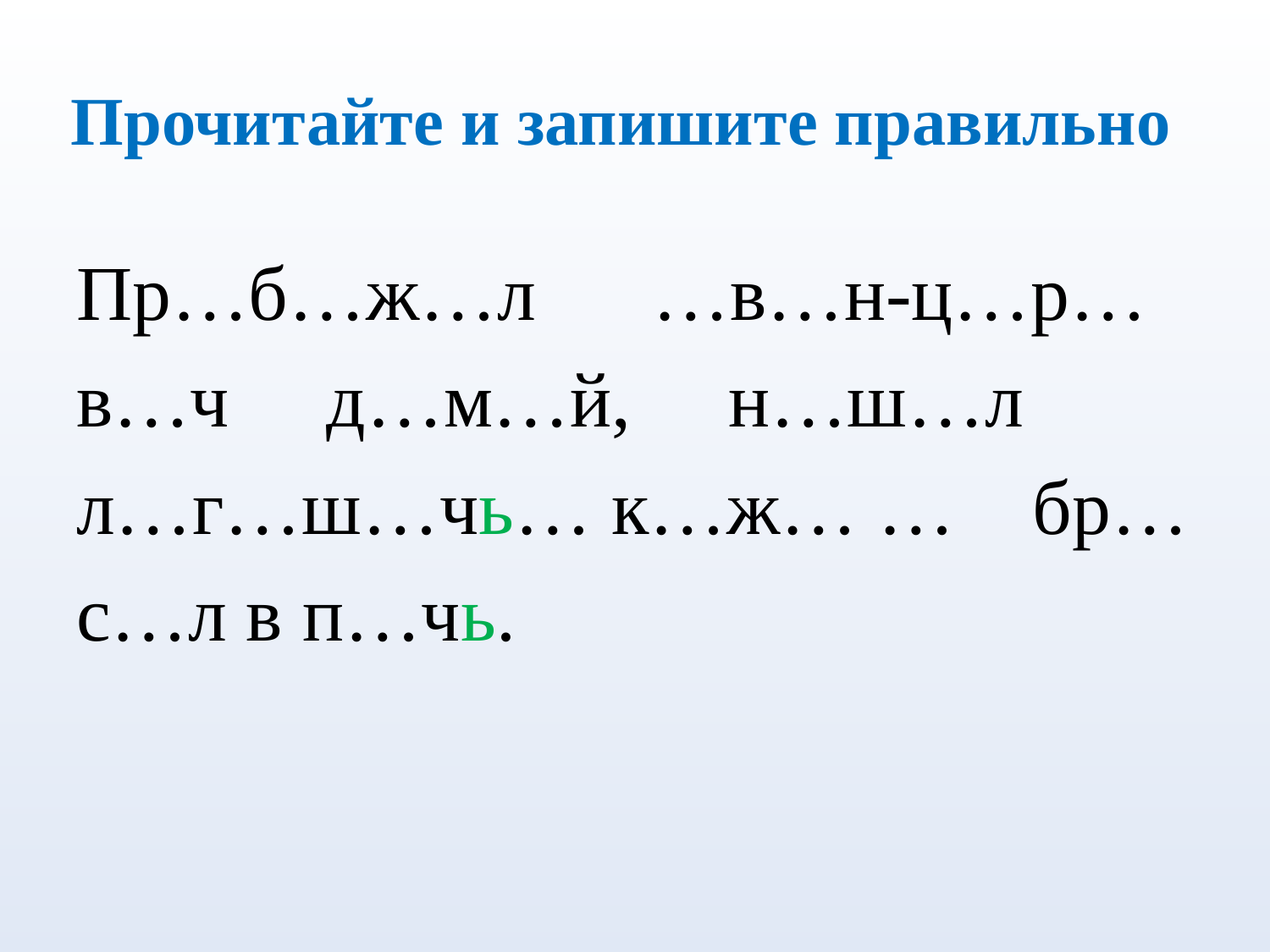

# Прочитайте и запишите правильно
Пр…б…ж…л      …в…н-ц…р…в…ч     д…м…й,     н…ш…л        л…г…ш…чь… к…ж… …    бр…с…л в п…чь.